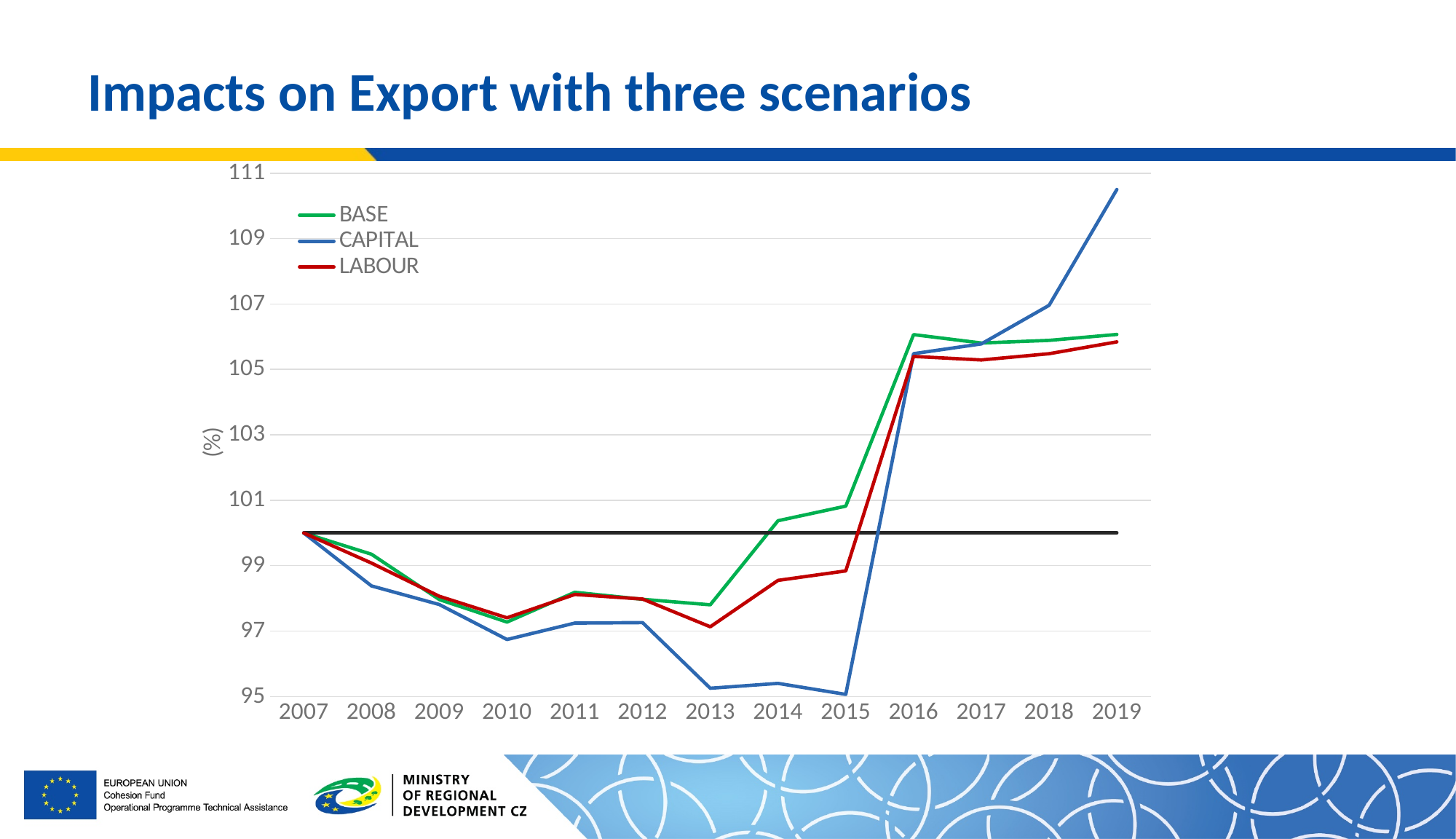

# Impacts on Export with three scenarios

### Chart

| Category | BASE |  | CAPITAL | LABOUR |
|---|---|---|---|---|
| 2007 | 100.0 | 100.0 | 100.0 | 100.0 |
| 2008 | 99.34932943192617 | 100.0 | 98.38154780991627 | 99.07938702093239 |
| 2009 | 97.96490149313838 | 100.0 | 97.81323251349313 | 98.0658855528756 |
| 2010 | 97.27592318478445 | 100.0 | 96.74281770294235 | 97.40672515623118 |
| 2011 | 98.18745098345816 | 100.0 | 97.24616008786862 | 98.11991918379317 |
| 2012 | 97.97164042438219 | 100.0 | 97.2599978617968 | 97.97999794943351 |
| 2013 | 97.80350719771954 | 100.0 | 95.25242239232205 | 97.13172908136106 |
| 2014 | 100.37462348875214 | 100.0 | 95.40034495890538 | 98.54990969993244 |
| 2015 | 100.81970082031481 | 100.0 | 95.06441748387391 | 98.840362403312 |
| 2016 | 106.06393664450013 | 100.0 | 105.48121991239546 | 105.397130497559 |
| 2017 | 105.8086455683316 | 100.0 | 105.7791122912266 | 105.28988362716909 |
| 2018 | 105.8876756715249 | 100.0 | 106.95903868398997 | 105.47997321858959 |
| 2019 | 106.06845818224454 | 100.0 | 110.49958315753047 | 105.84188465792236 |